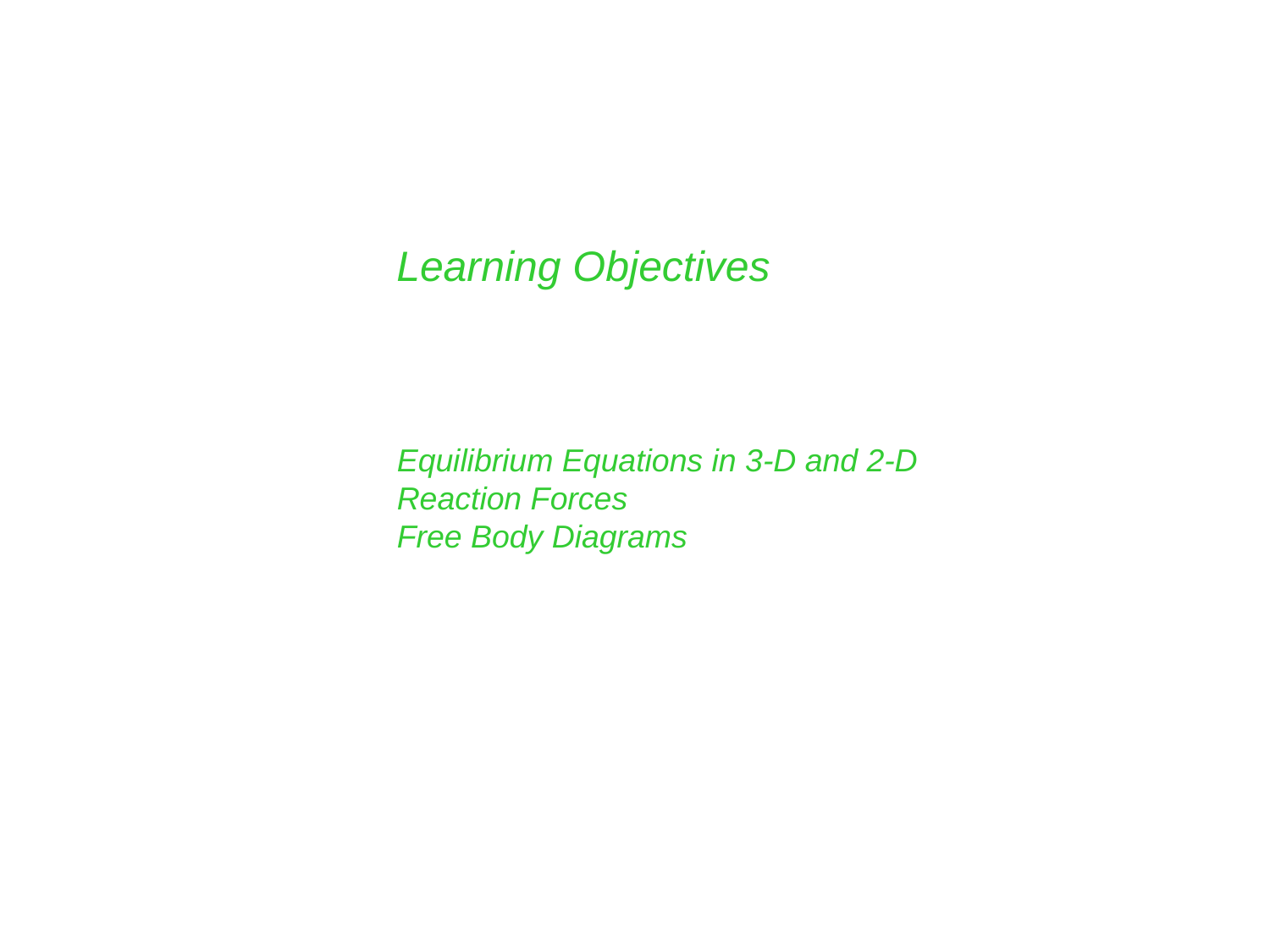

Learning Objectives
Equilibrium Equations in 3-D and 2-D
Reaction Forces
Free Body Diagrams